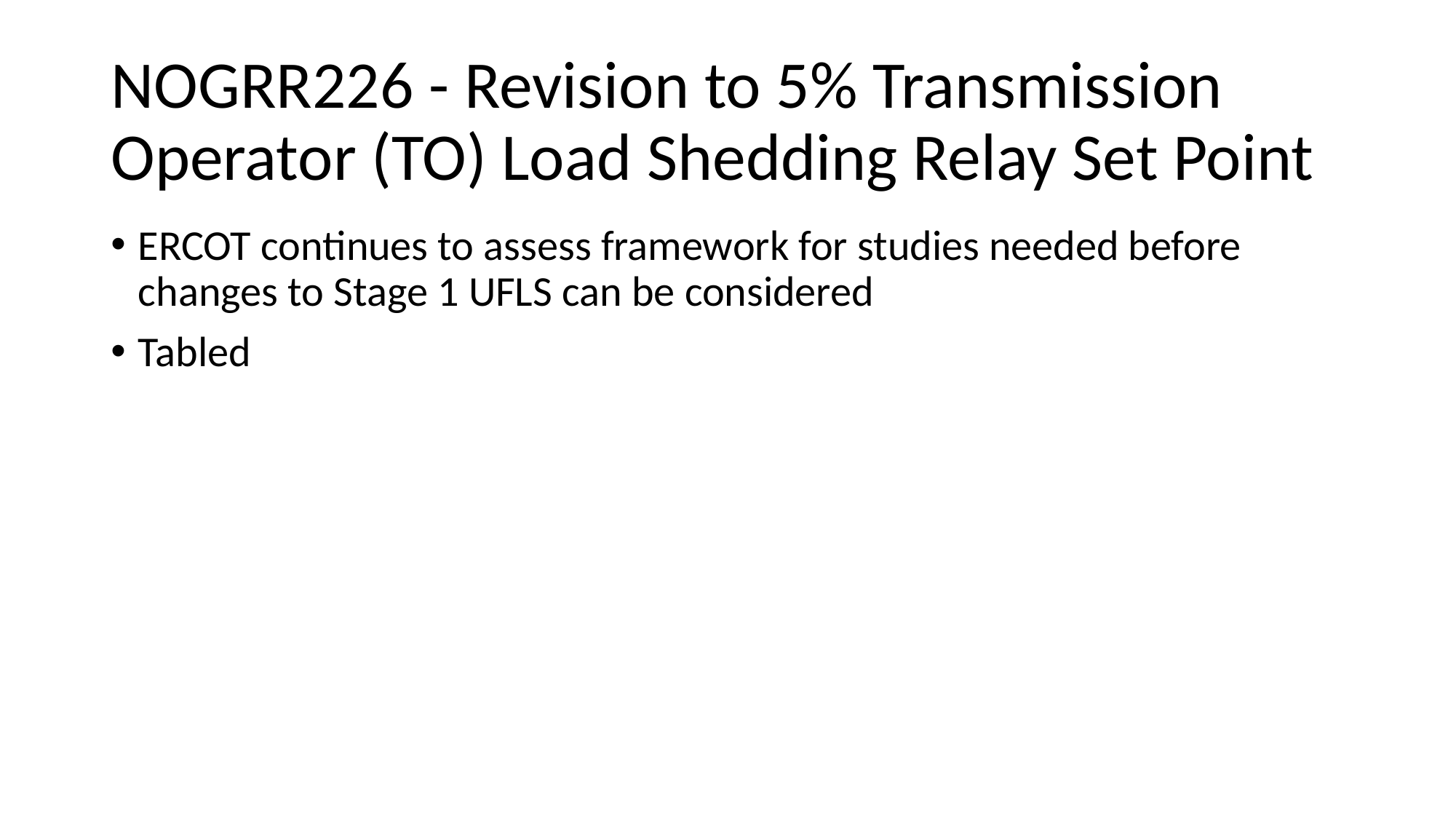

# NOGRR226 - Revision to 5% Transmission Operator (TO) Load Shedding Relay Set Point
ERCOT continues to assess framework for studies needed before changes to Stage 1 UFLS can be considered
Tabled